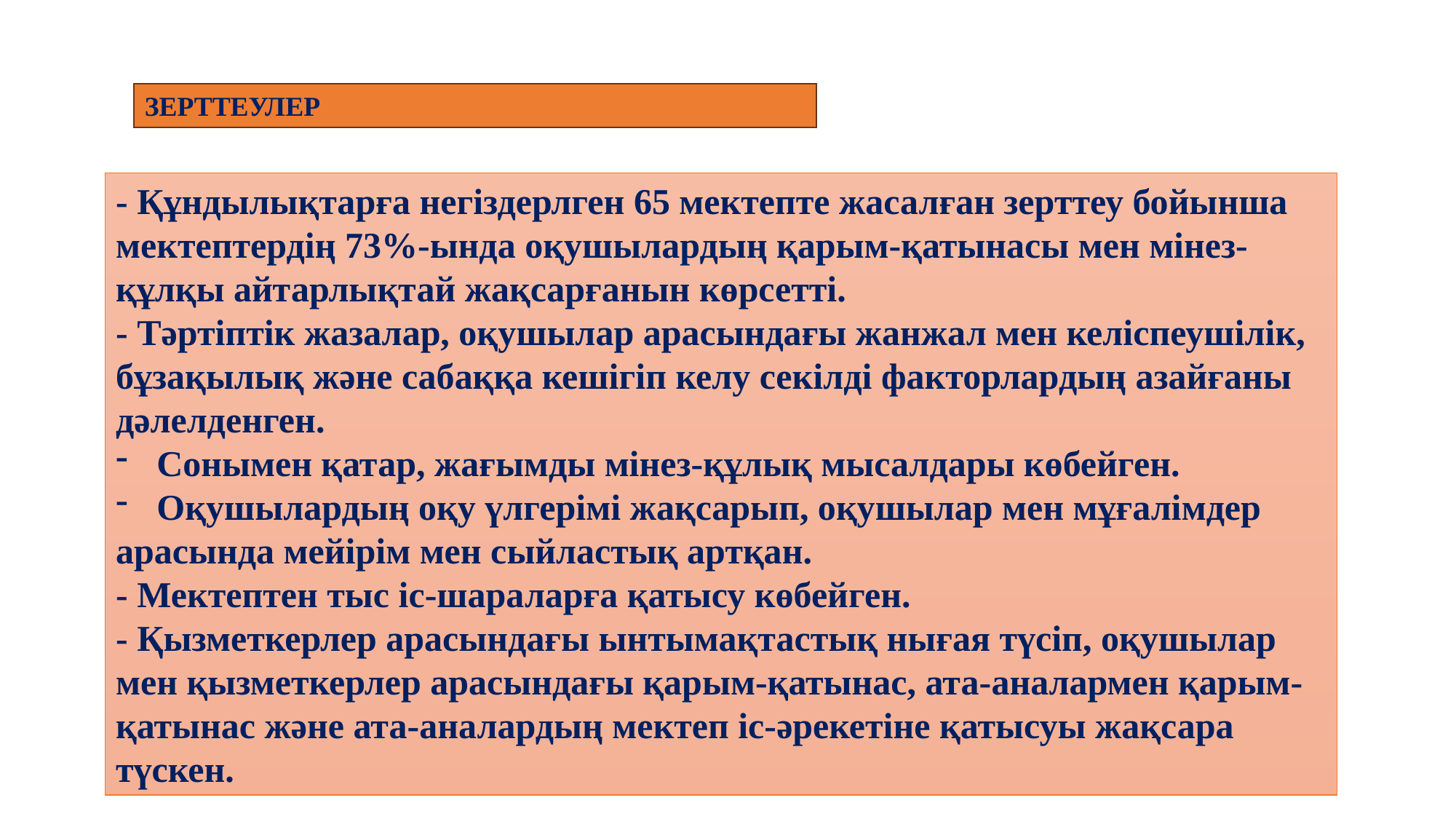

ЗЕРТТЕУЛЕР
- Құндылықтарға негіздерлген 65 мектепте жасалған зерттеу бойынша мектептердің 73%-ында оқушылардың қарым-қатынасы мен мінез-құлқы айтарлықтай жақсарғанын көрсетті.
- Тәртіптік жазалар, оқушылар арасындағы жанжал мен келіспеушілік, бұзақылық және сабаққа кешігіп келу секілді факторлардың азайғаны дәлелденген.
Сонымен қатар, жағымды мінез-құлық мысалдары көбейген.
Оқушылардың оқу үлгерімі жақсарып, оқушылар мен мұғалімдер
арасында мейірім мен сыйластық артқан.
- Мектептен тыс іс-шараларға қатысу көбейген.
- Қызметкерлер арасындағы ынтымақтастық нығая түсіп, оқушылар мен қызметкерлер арасындағы қарым-қатынас, ата-аналармен қарым-қатынас және ата-аналардың мектеп іс-әрекетіне қатысуы жақсара түскен.